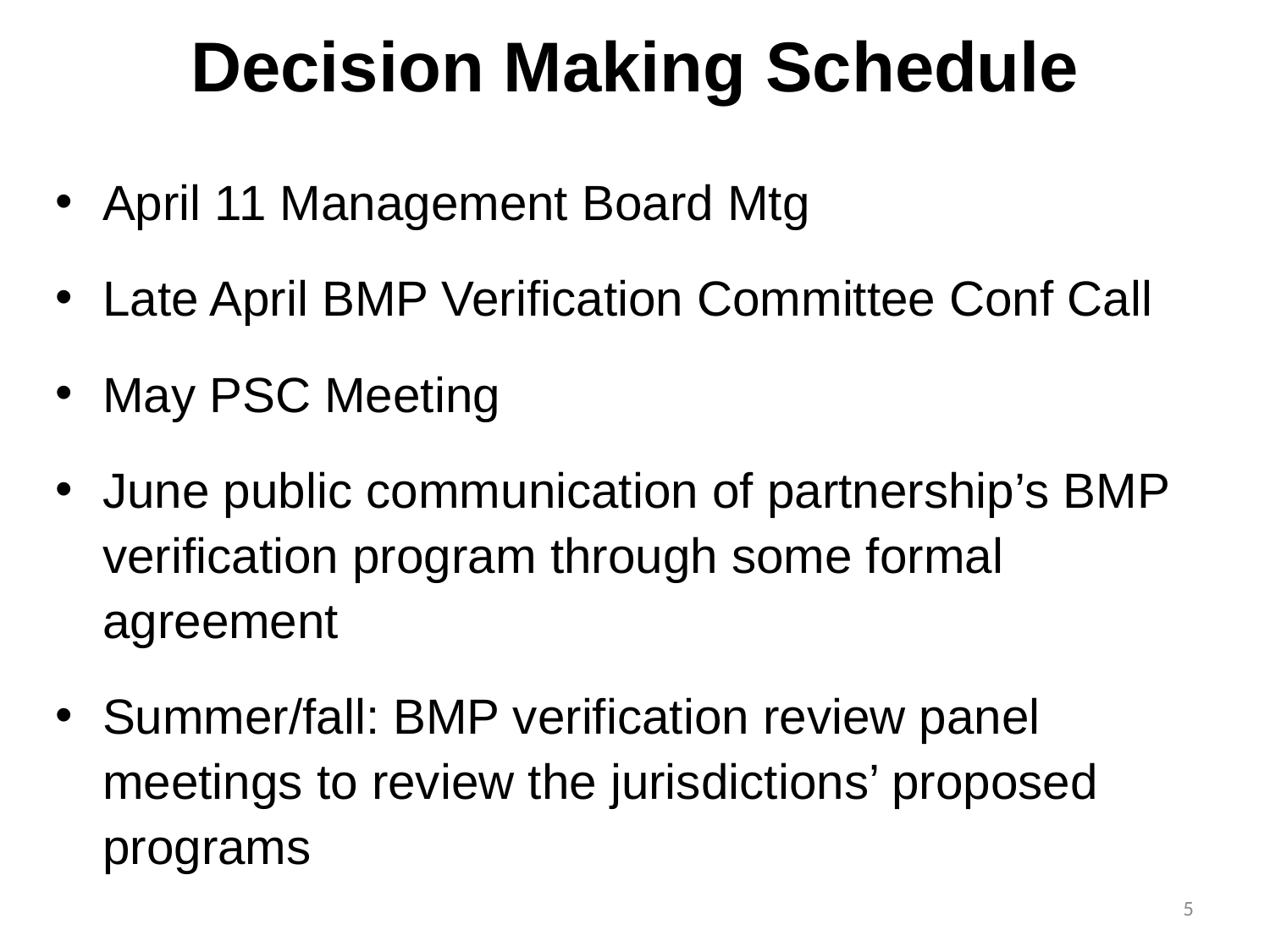

# Decision Making Schedule
April 11 Management Board Mtg
Late April BMP Verification Committee Conf Call
May PSC Meeting
June public communication of partnership’s BMP verification program through some formal agreement
Summer/fall: BMP verification review panel meetings to review the jurisdictions’ proposed programs

5